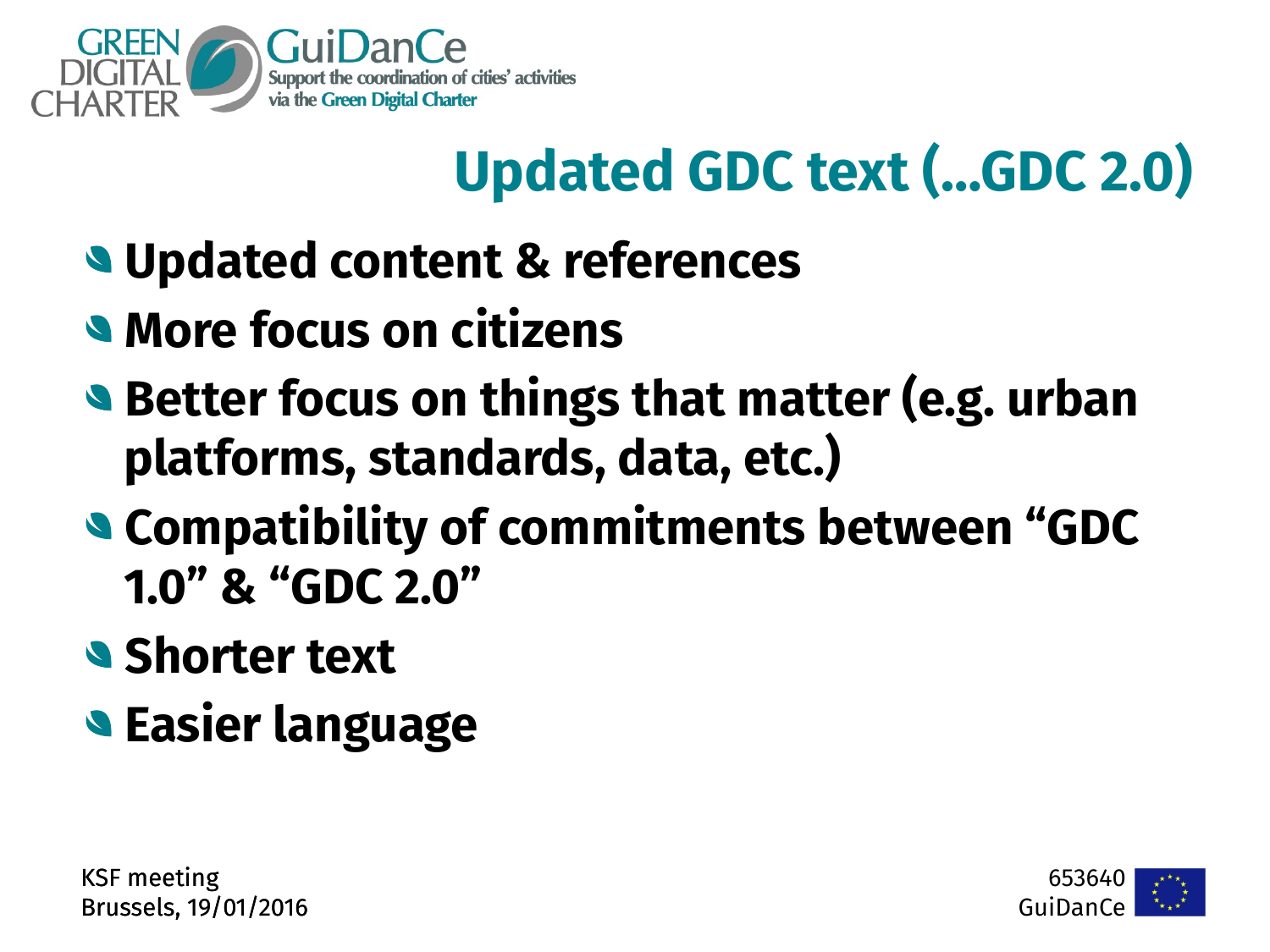

# Updated GDC text (…GDC 2.0)
Updated content & references
More focus on citizens
Better focus on things that matter (e.g. urban platforms, standards, data, etc.)
Compatibility of commitments between “GDC 1.0” & “GDC 2.0”
Shorter text
Easier language